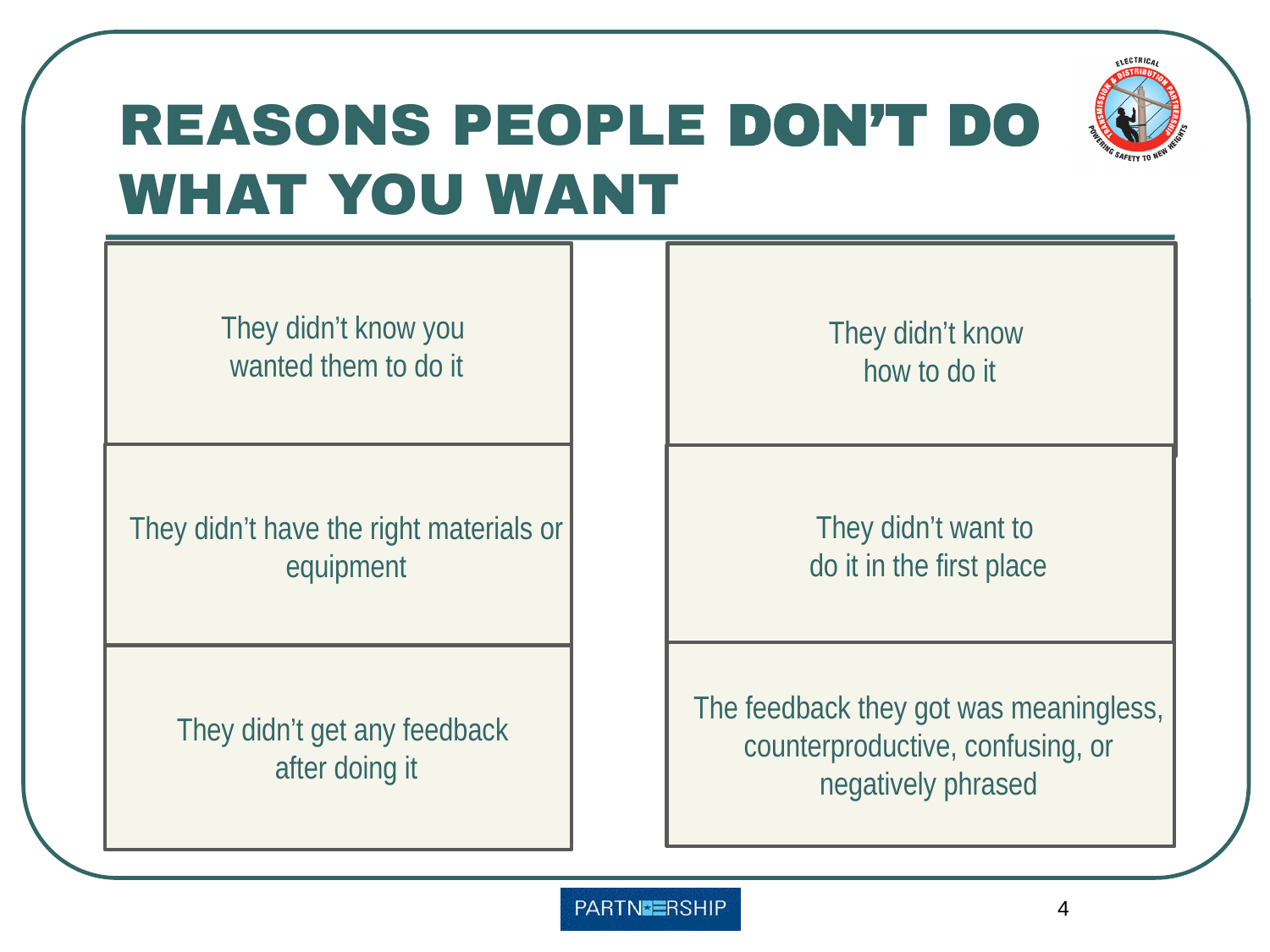

# REASONS PEOPLE DON’T DO WHAT YOU WANT
They didn’t know you
wanted them to do it
They didn’t know
how to do it

They didn’t have the right materials or equipment
They didn’t want to
do it in the first place
The feedback they got was meaningless, counterproductive, confusing, or negatively phrased
They didn’t get any feedback
after doing it
4